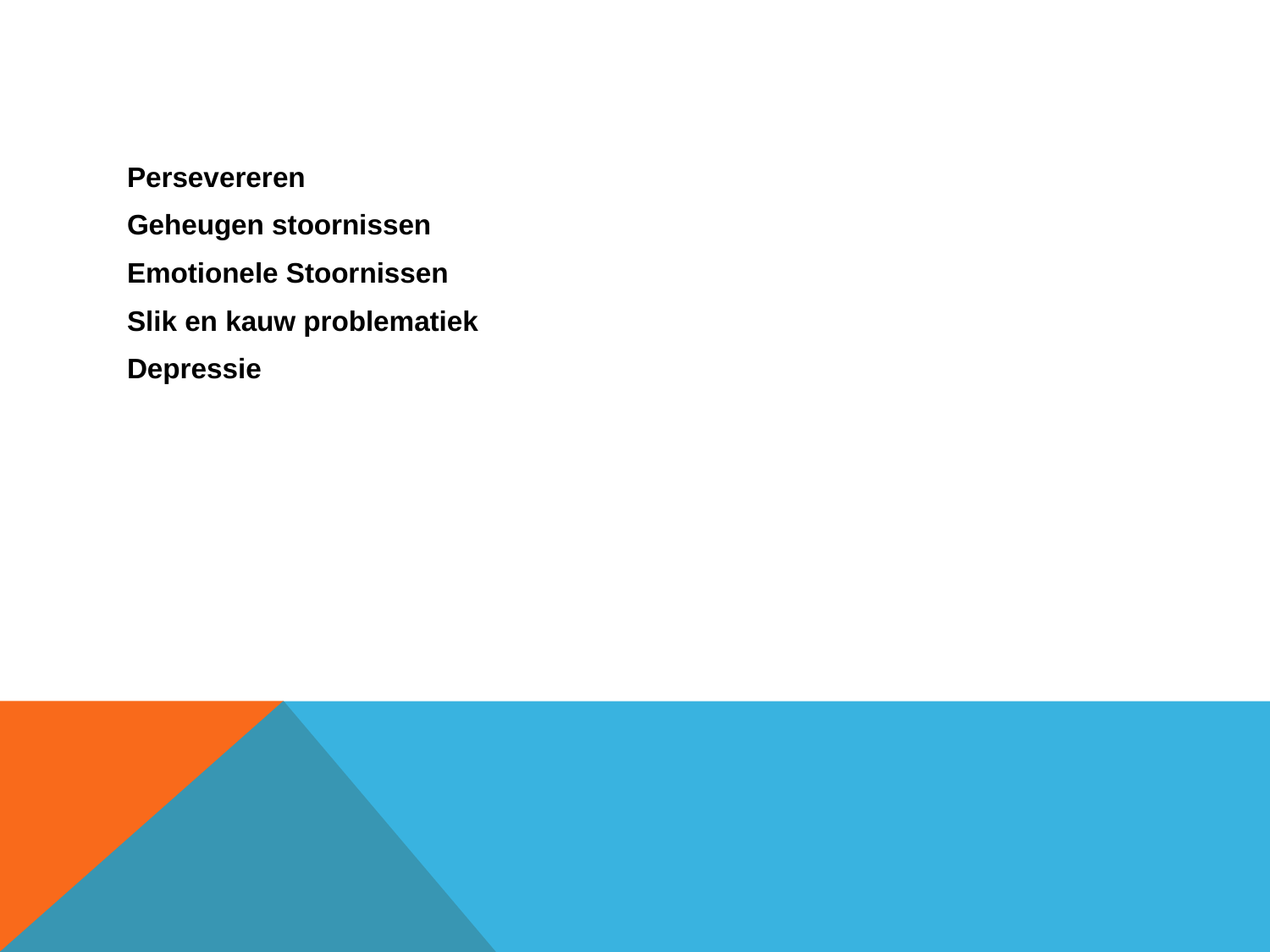

#
Persevereren
Geheugen stoornissen
Emotionele Stoornissen
Slik en kauw problematiek
Depressie